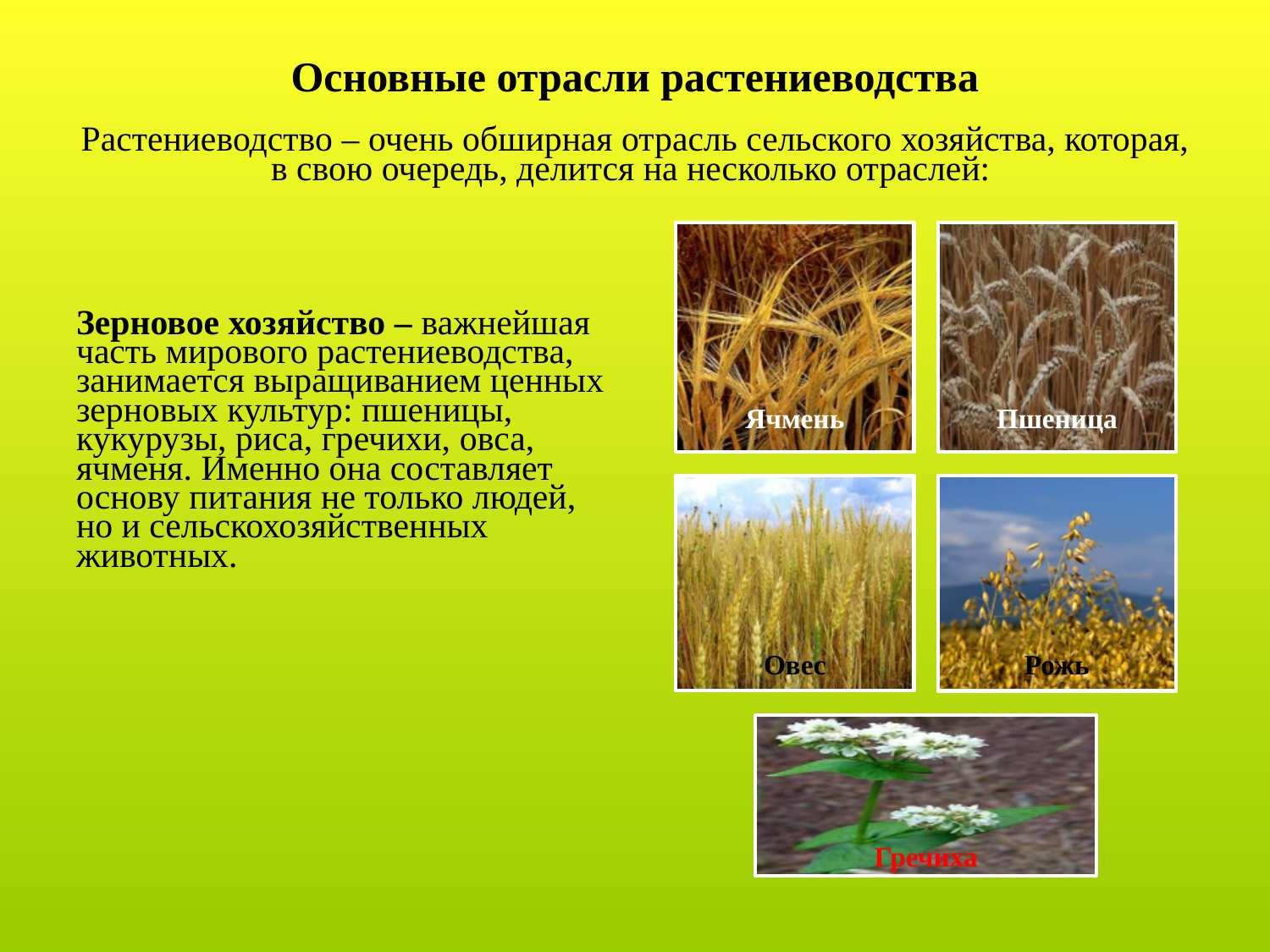

# Основные отрасли растениеводства Растениеводство – очень обширная отрасль сельского хозяйства, которая, в свою очередь, делится на несколько отраслей:

Ячмень

Пшеница

Овес

Рожь

Гречиха
Зерновое хозяйство – важнейшая часть мирового растениеводства, занимается выращиванием ценных зерновых культур: пшеницы, кукурузы, риса, гречихи, овса, ячменя. Именно она составляет основу питания не только людей, но и сельскохозяйственных животных.